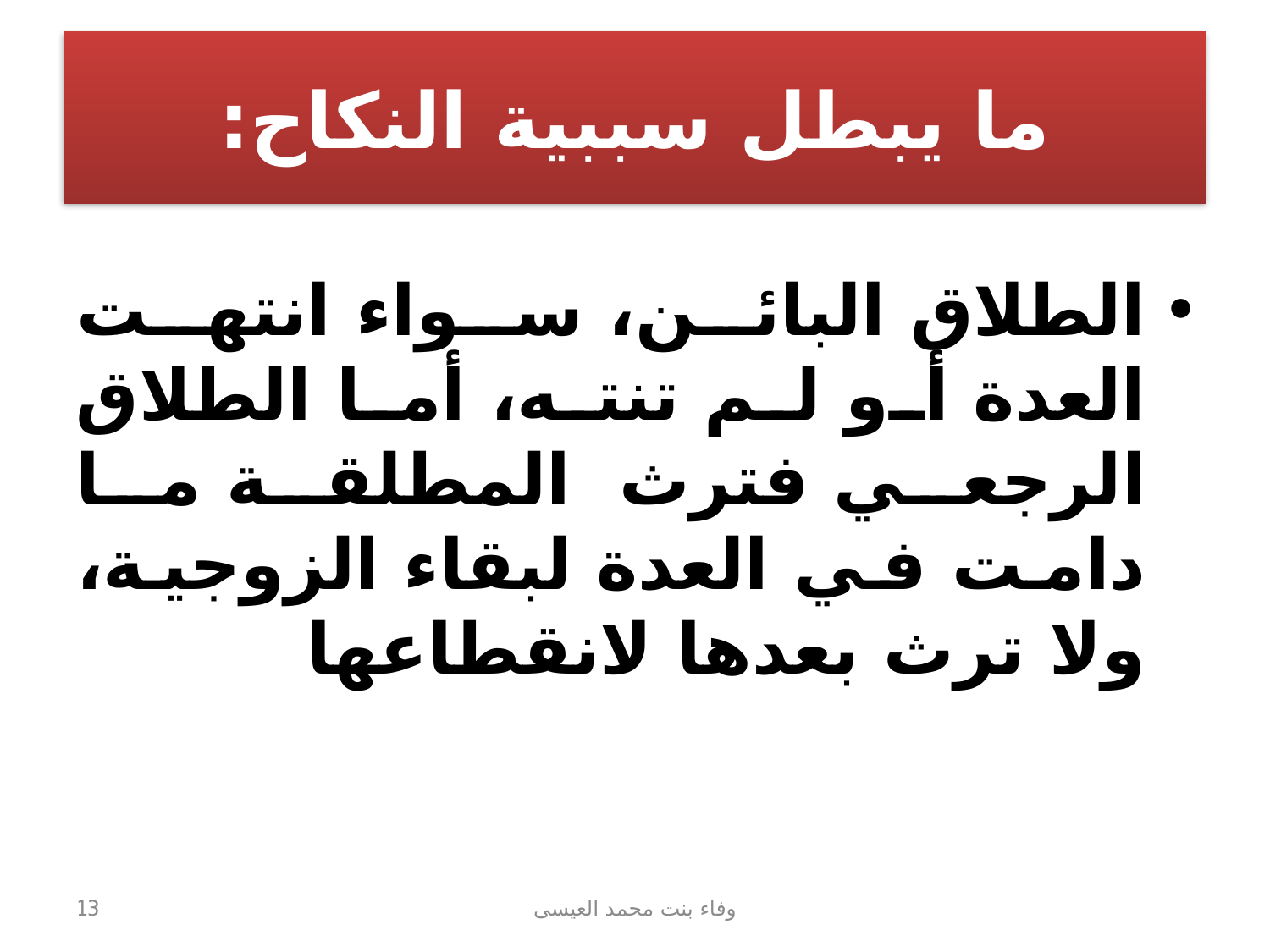

# ما يبطل سببية النكاح:
الطلاق البائن، سواء انتهت العدة أو لم تنته، أما الطلاق الرجعي فترث  المطلقة ما دامت في العدة لبقاء الزوجية، ولا ترث بعدها لانقطاعها
13
وفاء بنت محمد العيسى